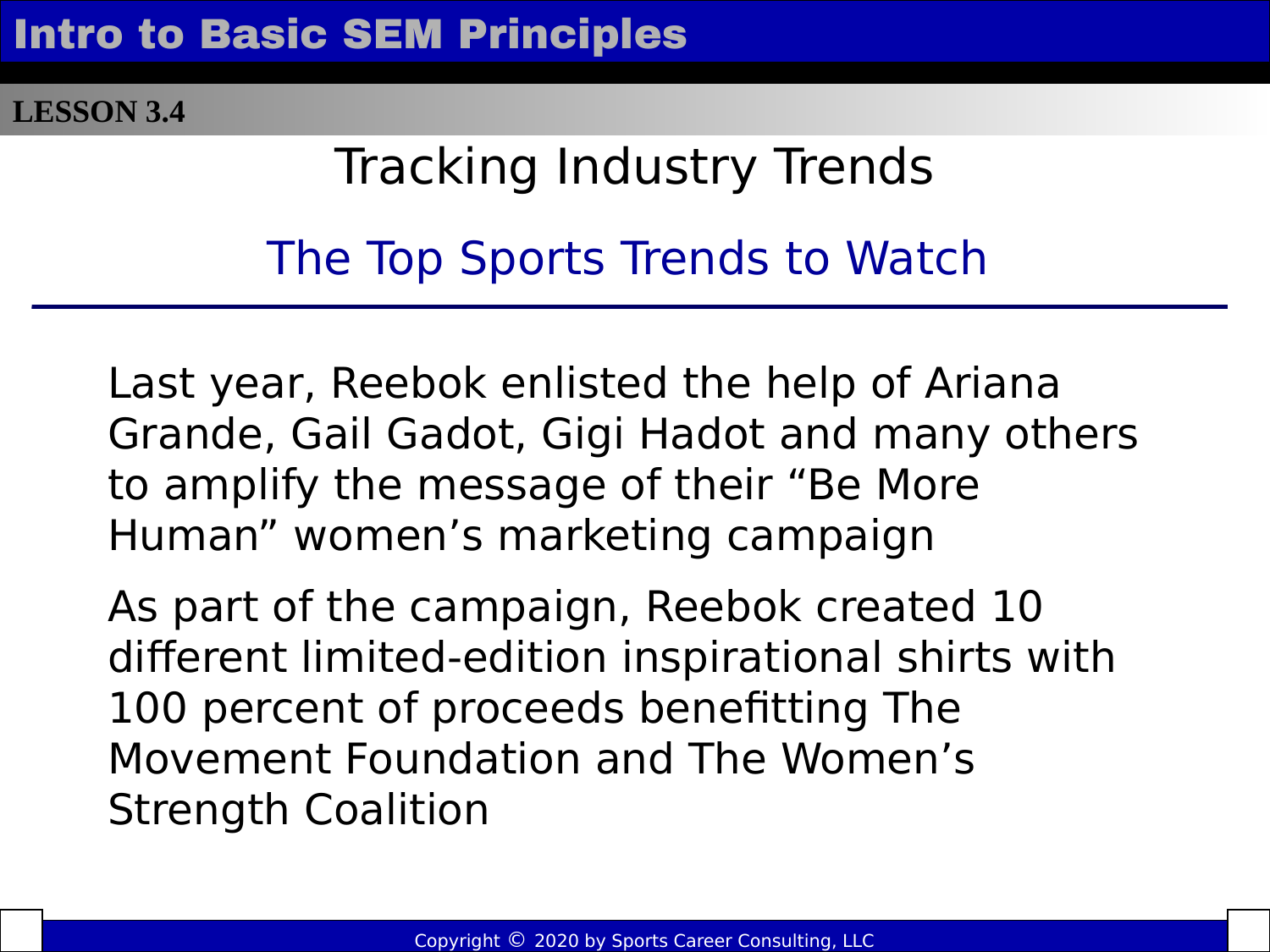

Intro to Basic SEM Principles
LESSON 3.4
Tracking Industry Trends
The Top Sports Trends to Watch

Last year, Reebok enlisted the help of Ariana Grande, Gail Gadot, Gigi Hadot and many others to amplify the message of their “Be More Human” women’s marketing campaign
As part of the campaign, Reebok created 10 different limited-edition inspirational shirts with 100 percent of proceeds benefitting The Movement Foundation and The Women’s Strength Coalition
Copyright © 2020 by Sports Career Consulting, LLC